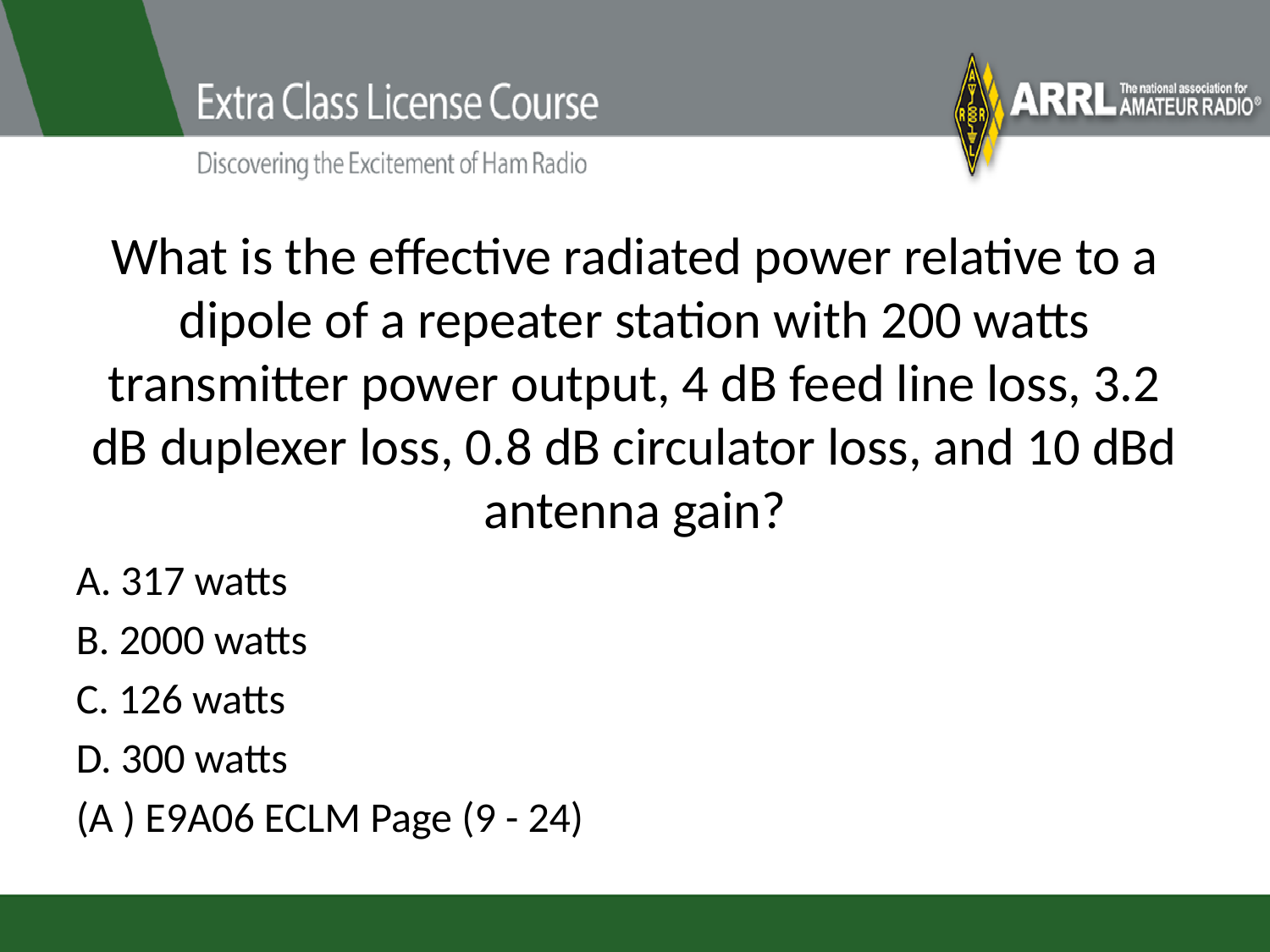

# What is the effective radiated power relative to a dipole of a repeater station with 200 watts transmitter power output, 4 dB feed line loss, 3.2 dB duplexer loss, 0.8 dB circulator loss, and 10 dBd antenna gain?
A. 317 watts
B. 2000 watts
C. 126 watts
D. 300 watts
(A ) E9A06 ECLM Page (9 - 24)